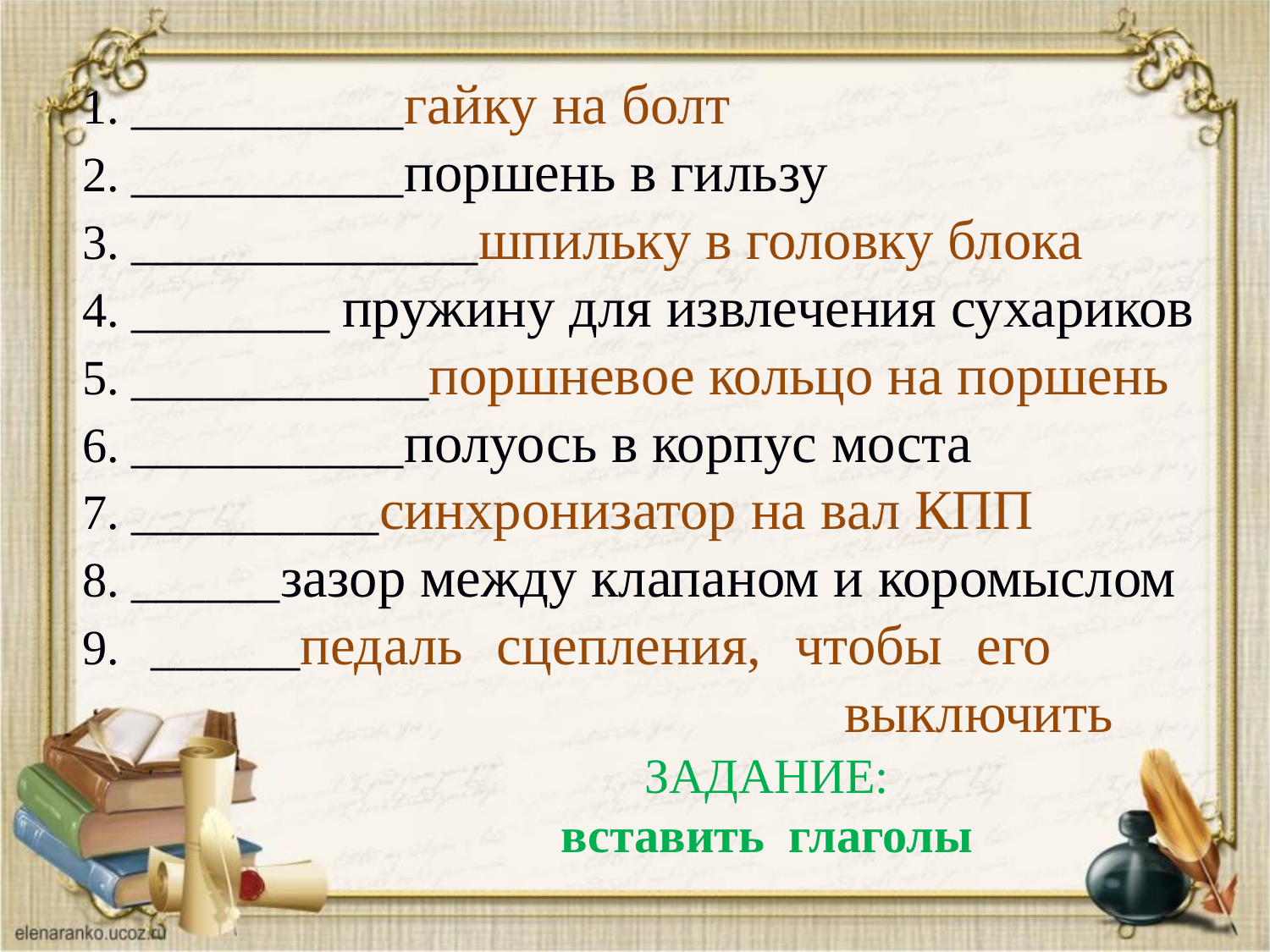

1. ___________гайку на болт
2. ___________поршень в гильзу
3. ______________шпильку в головку блока
4. ________ пружину для извлечения сухариков
5. ____________поршневое кольцо на поршень
6. ___________полуось в корпус моста
7. __________синхронизатор на вал КПП
8. ______зазор между клапаном и коромыслом
9. ______педаль сцепления, чтобы его 							выключить
		ЗАДАНИЕ:
		вставить  глаголы